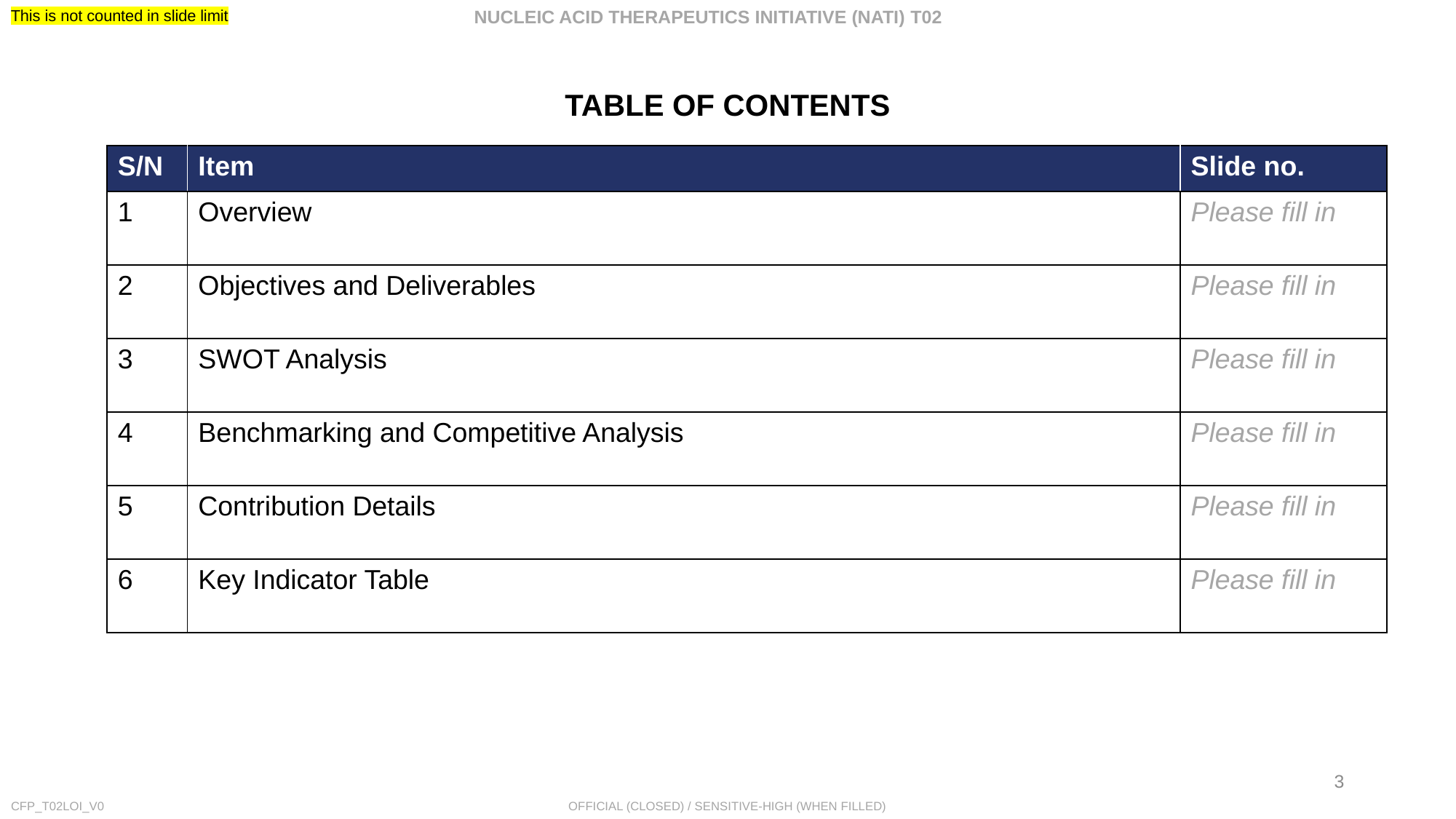

This is not counted in slide limit
TABLE OF CONTENTS
| S/N | Item | Slide no. |
| --- | --- | --- |
| 1 | Overview | Please fill in |
| 2 | Objectives and Deliverables | Please fill in |
| 3 | SWOT Analysis | Please fill in |
| 4 | Benchmarking and Competitive Analysis | Please fill in |
| 5 | Contribution Details | Please fill in |
| 6 | Key Indicator Table | Please fill in |
3